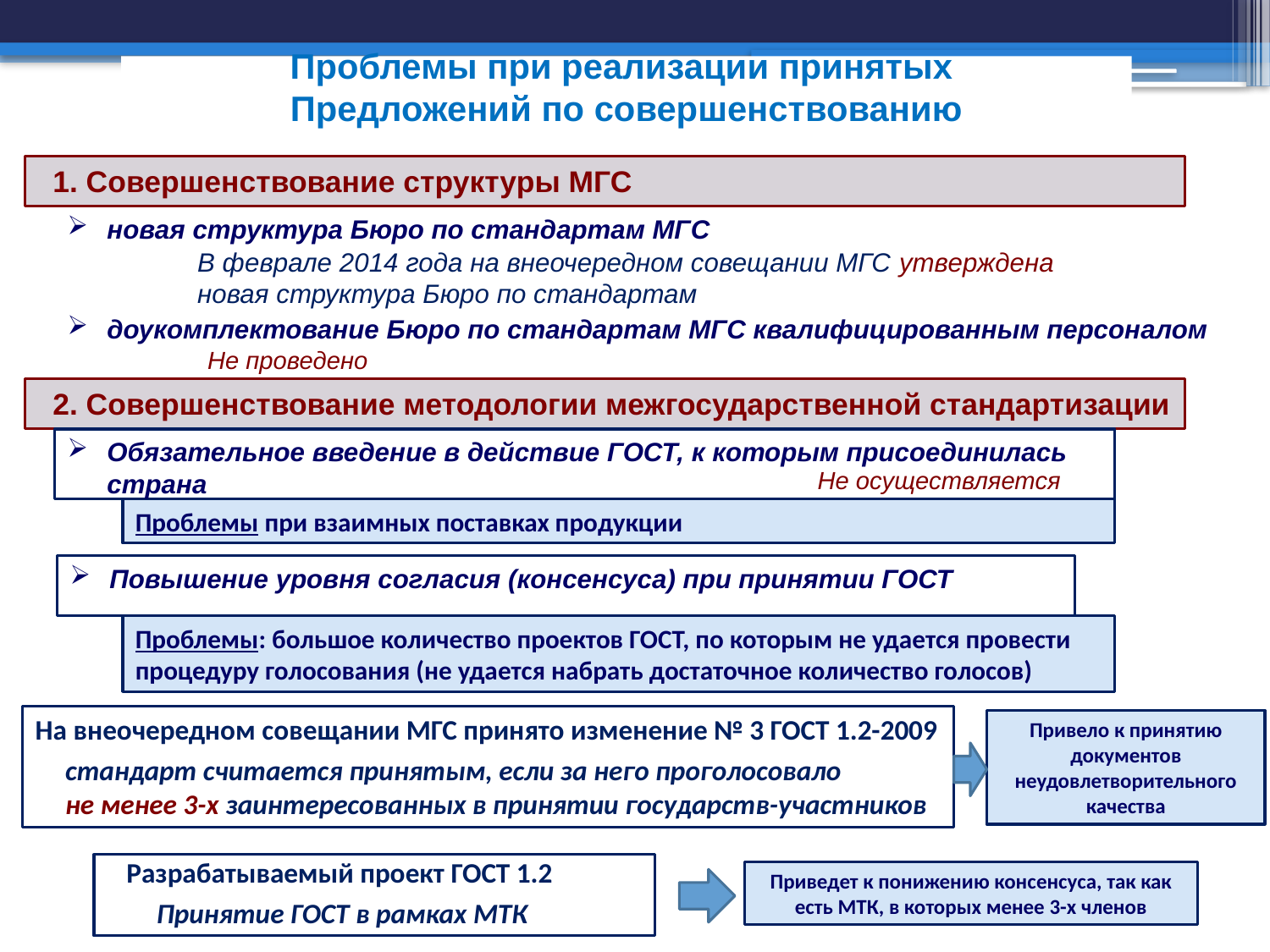

7
Проблемы при реализации принятых
Предложений по совершенствованию
1. Совершенствование структуры МГС
новая структура Бюро по стандартам МГС
В феврале 2014 года на внеочередном совещании МГС утверждена новая структура Бюро по стандартам
доукомплектование Бюро по стандартам МГС квалифицированным персоналом
Не проведено
2. Совершенствование методологии межгосударственной стандартизации
Обязательное введение в действие ГОСТ, к которым присоединилась страна
Не осуществляется
Проблемы при взаимных поставках продукции
Повышение уровня согласия (консенсуса) при принятии ГОСТ
Проблемы: большое количество проектов ГОСТ, по которым не удается провести процедуру голосования (не удается набрать достаточное количество голосов)
На внеочередном совещании МГС принято изменение № 3 ГОСТ 1.2-2009

Привело к принятию документов неудовлетворительного качества

стандарт считается принятым, если за него проголосовало
не менее 3-х заинтересованных в принятии государств-участников
Разрабатываемый проект ГОСТ 1.2

Приведет к понижению консенсуса, так как есть МТК, в которых менее 3-х членов

Принятие ГОСТ в рамках МТК